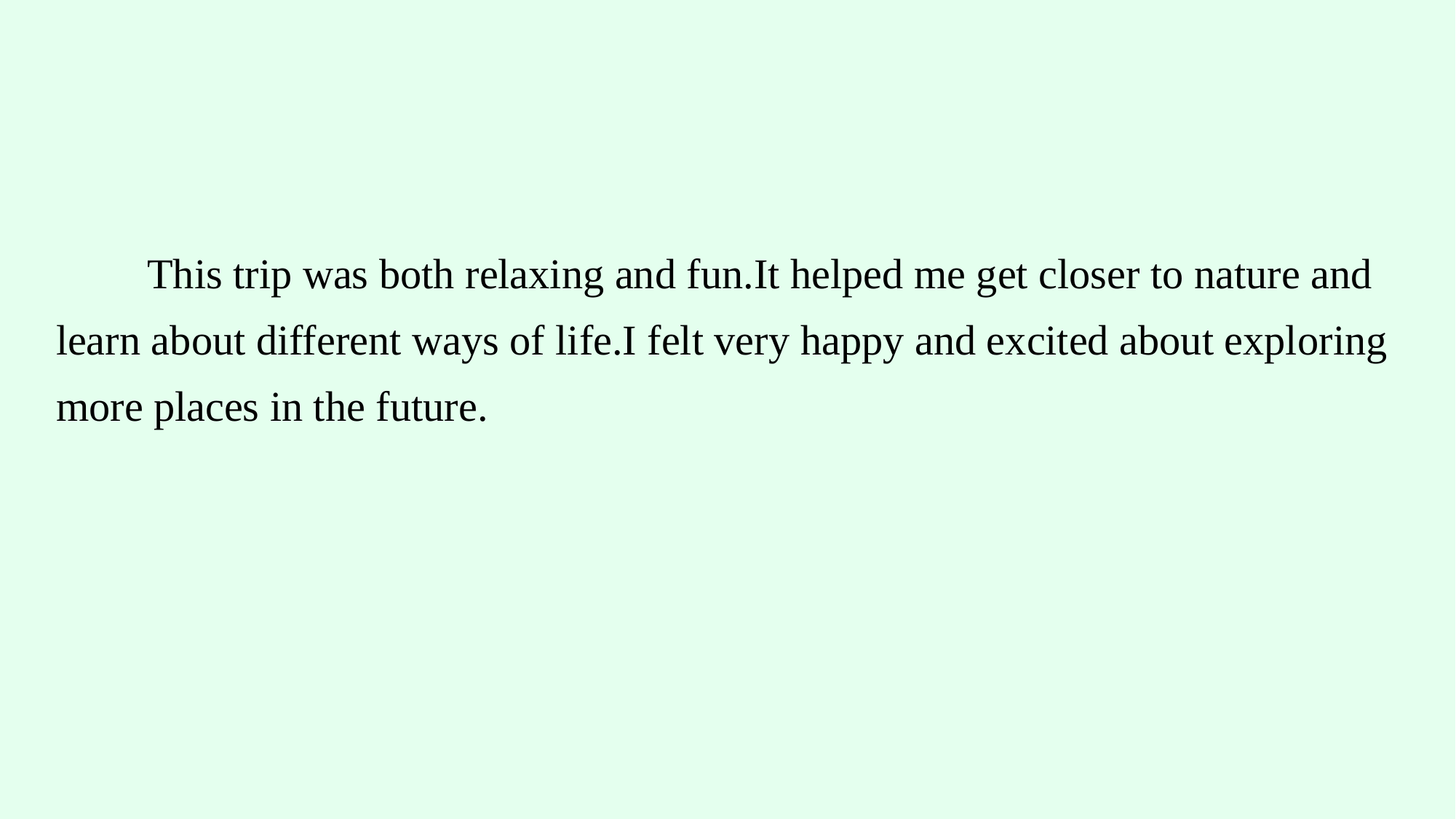

This trip was both relaxing and fun.It helped me get closer to nature and learn about different ways of life.I felt very happy and excited about exploring more places in the future.